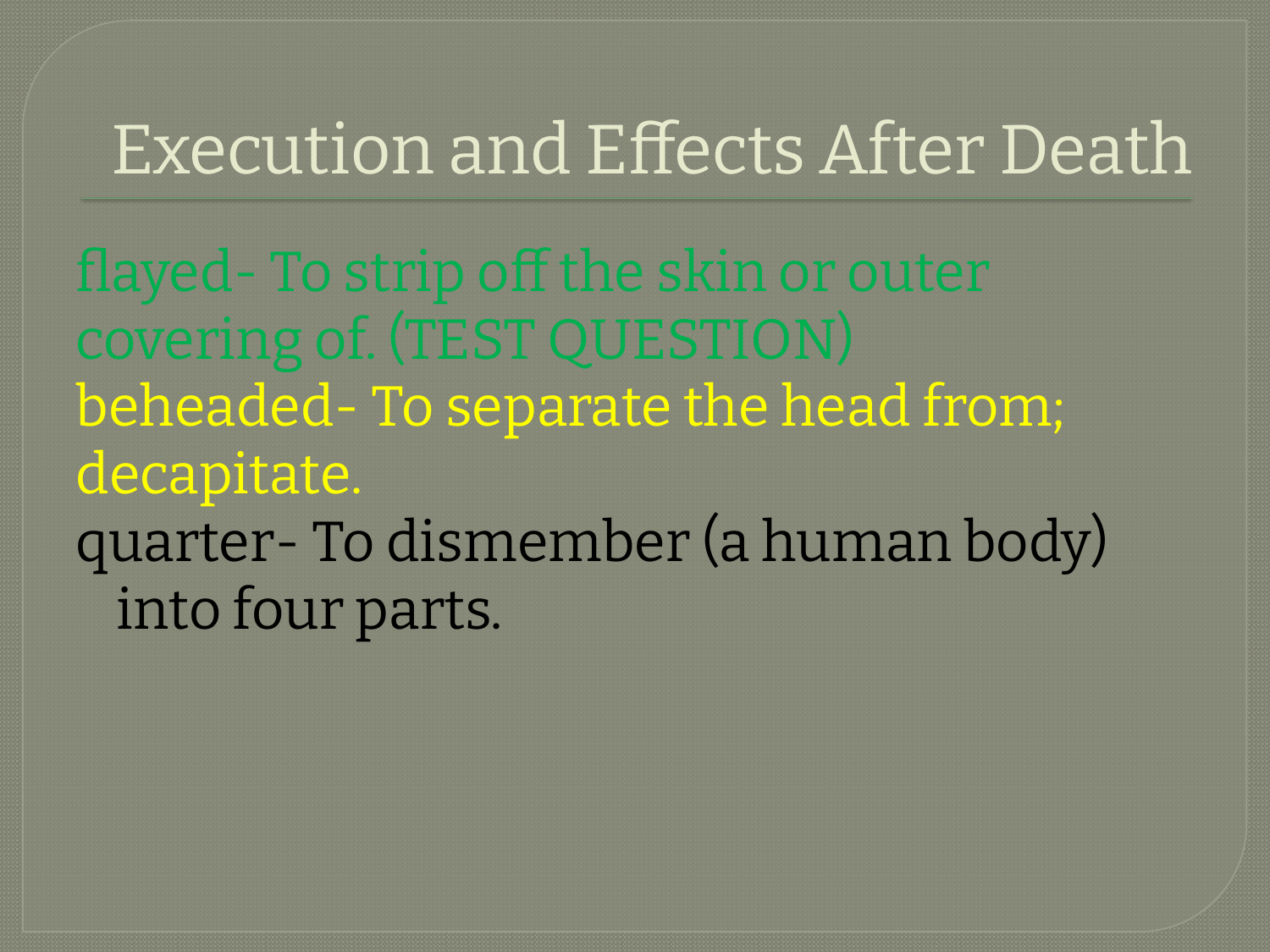

# Execution and Effects After Death
flayed- To strip off the skin or outer
covering of. (TEST QUESTION)
beheaded- To separate the head from;
decapitate.
quarter- To dismember (a human body) into four parts.